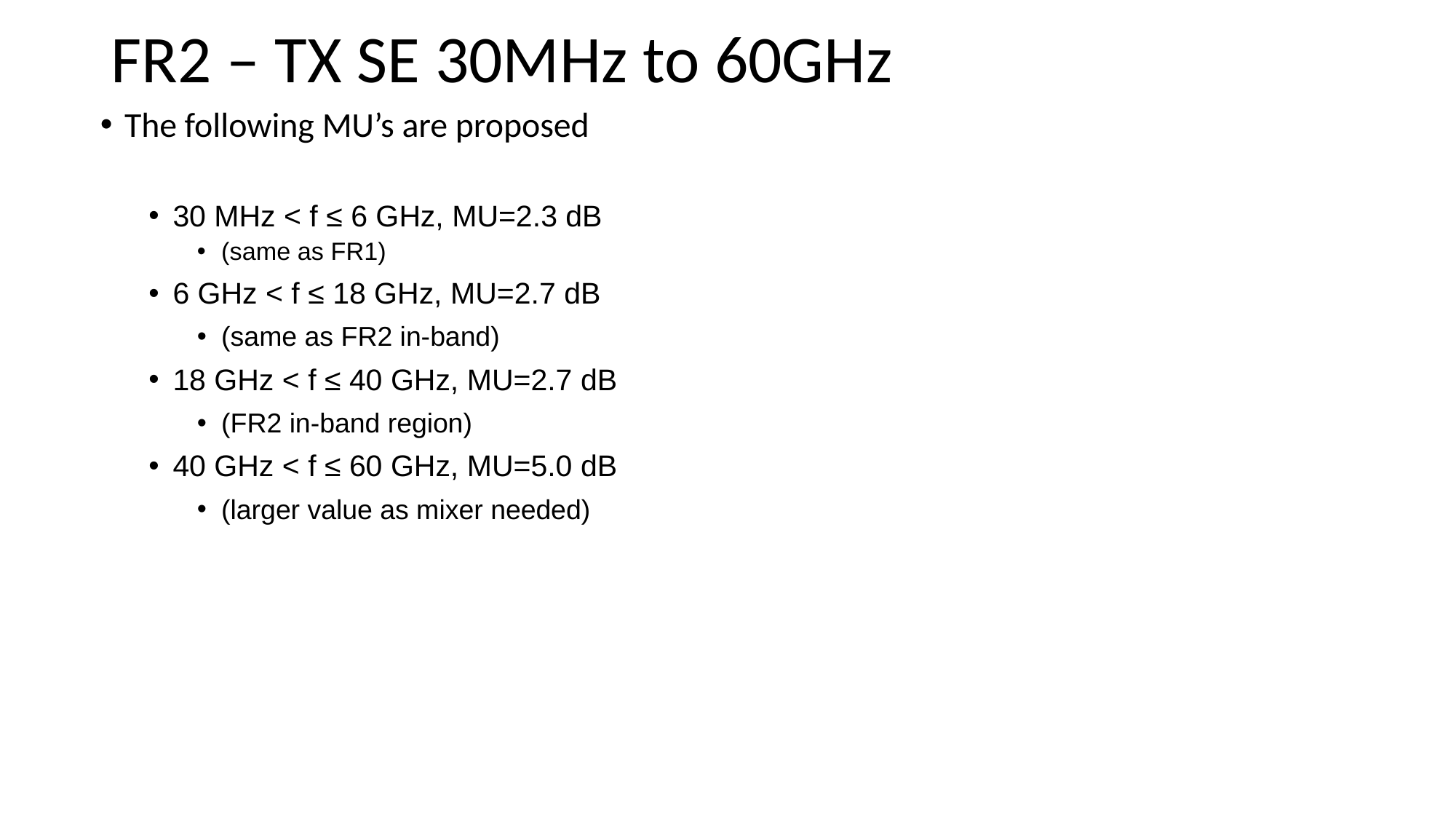

# FR2 – TX SE 30MHz to 60GHz
The following MU’s are proposed

30 MHz < f ≤ 6 GHz, MU=2.3 dB
(same as FR1)
6 GHz < f ≤ 18 GHz, MU=2.7 dB
(same as FR2 in-band)
18 GHz < f ≤ 40 GHz, MU=2.7 dB
(FR2 in-band region)
40 GHz < f ≤ 60 GHz, MU=5.0 dB
(larger value as mixer needed)